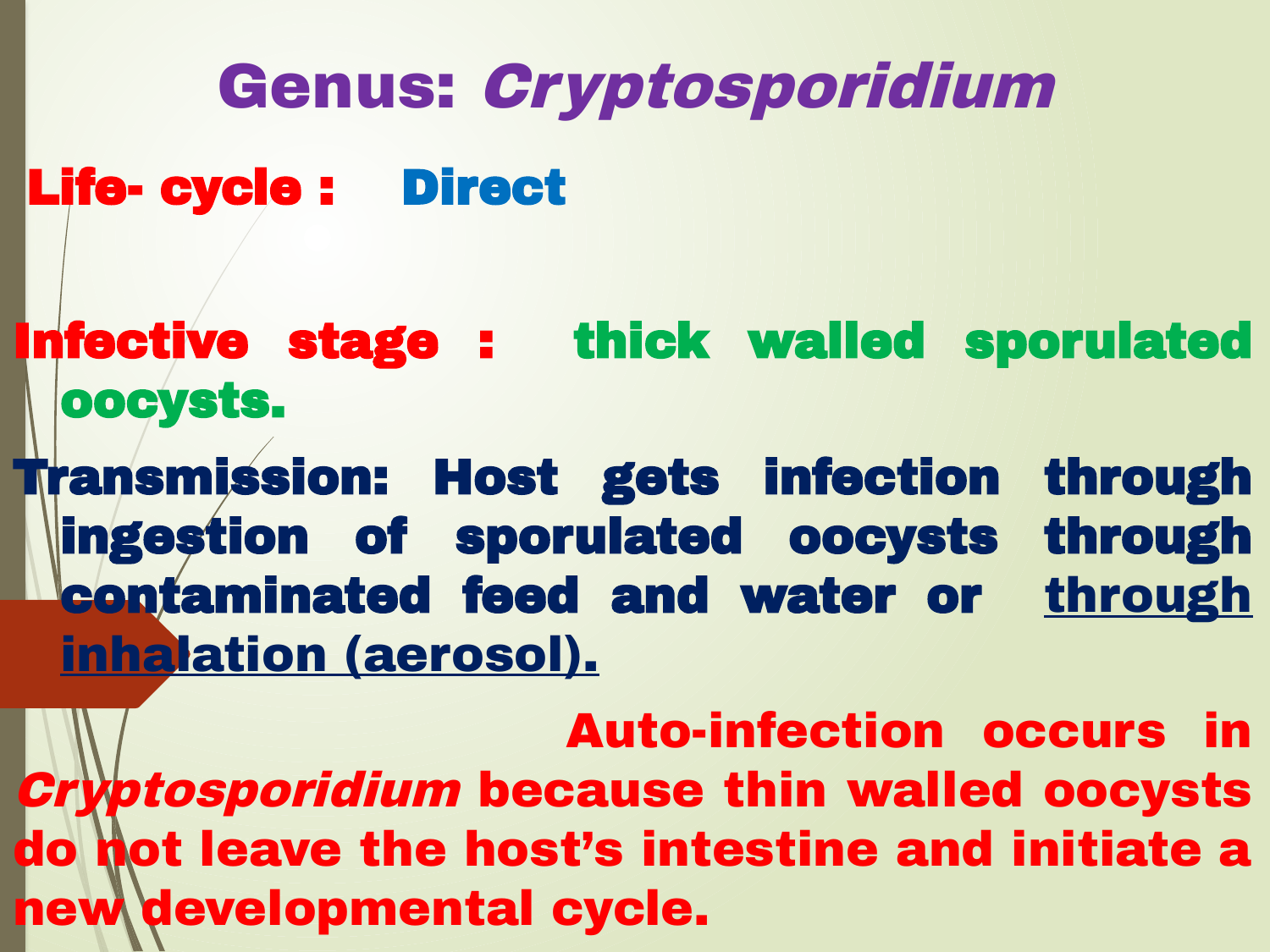

# Genus: Cryptosporidium
 Life- cycle :    Direct

Infective stage :  thick walled sporulated oocysts.
Transmission: Host gets infection through ingestion of sporulated oocysts through contaminated feed and water or  through inhalation (aerosol).
               Auto-infection occurs in Cryptosporidium because thin walled oocysts do not leave the host’s intestine and initiate a new developmental cycle.